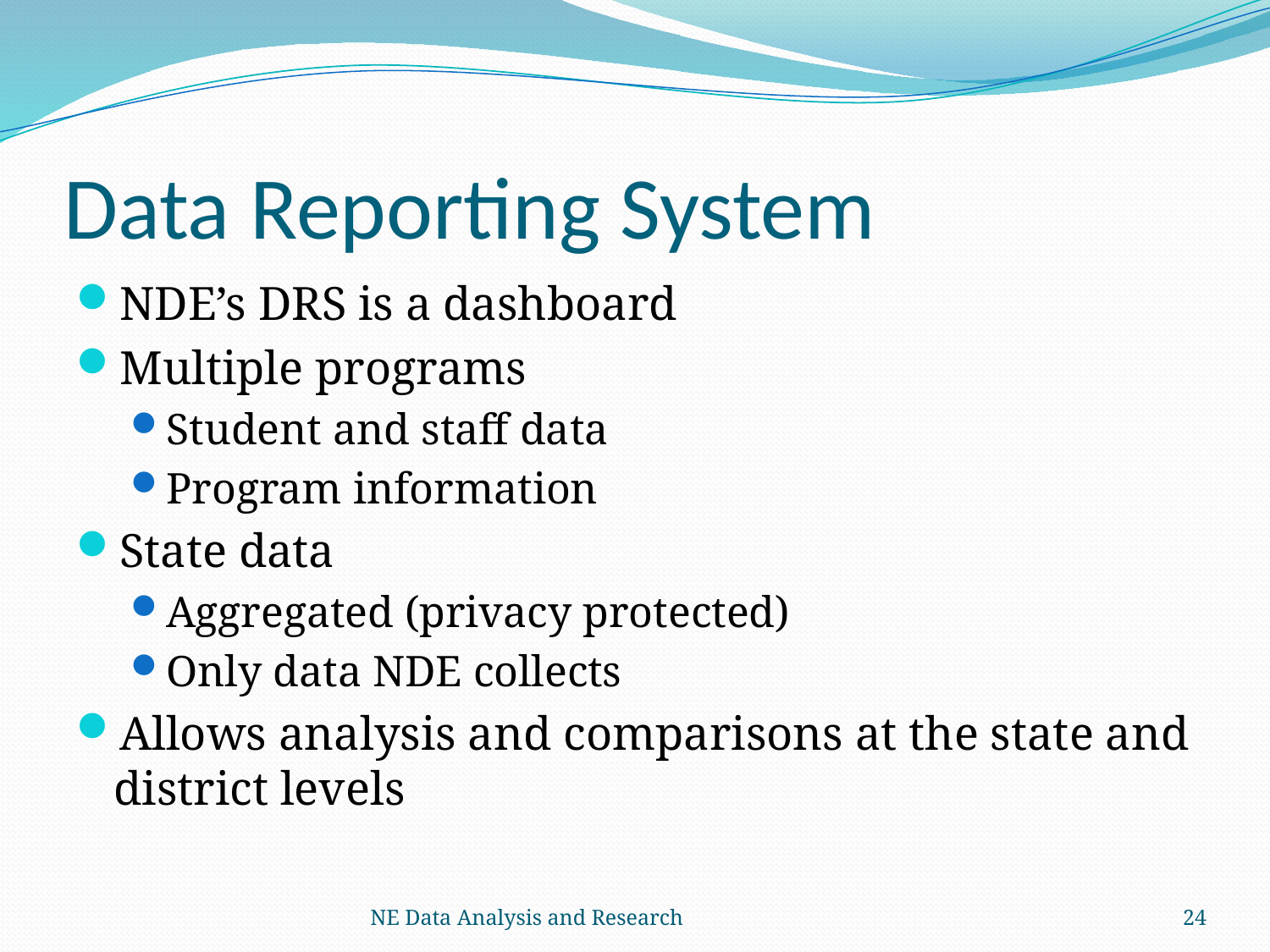

# Data Reporting System
NDE’s DRS is a dashboard
Multiple programs
Student and staff data
Program information
State data
Aggregated (privacy protected)
Only data NDE collects
Allows analysis and comparisons at the state and district levels
NE Data Analysis and Research
24